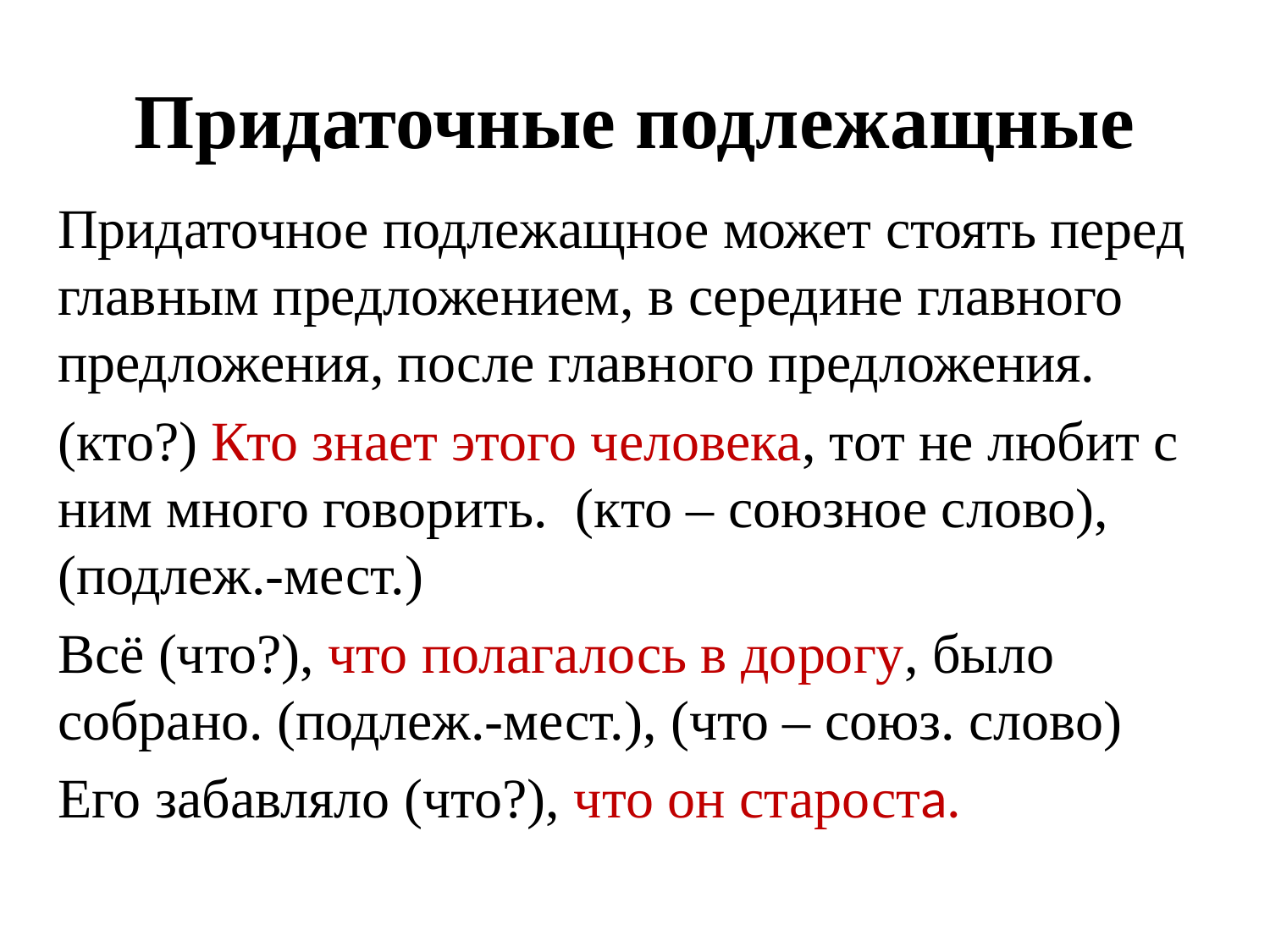

# Придаточные подлежащные
Придаточное подлежащное может стоять перед главным предложением, в середине главного предложения, после главного предложения.
(кто?) Кто знает этого человека, тот не любит с ним много говорить.  (кто – союзное слово), (подлеж.-мест.)
Всё (что?), что полагалось в дорогу, было собрано. (подлеж.-мест.), (что – союз. слово)
Его забавляло (что?), что он староста.